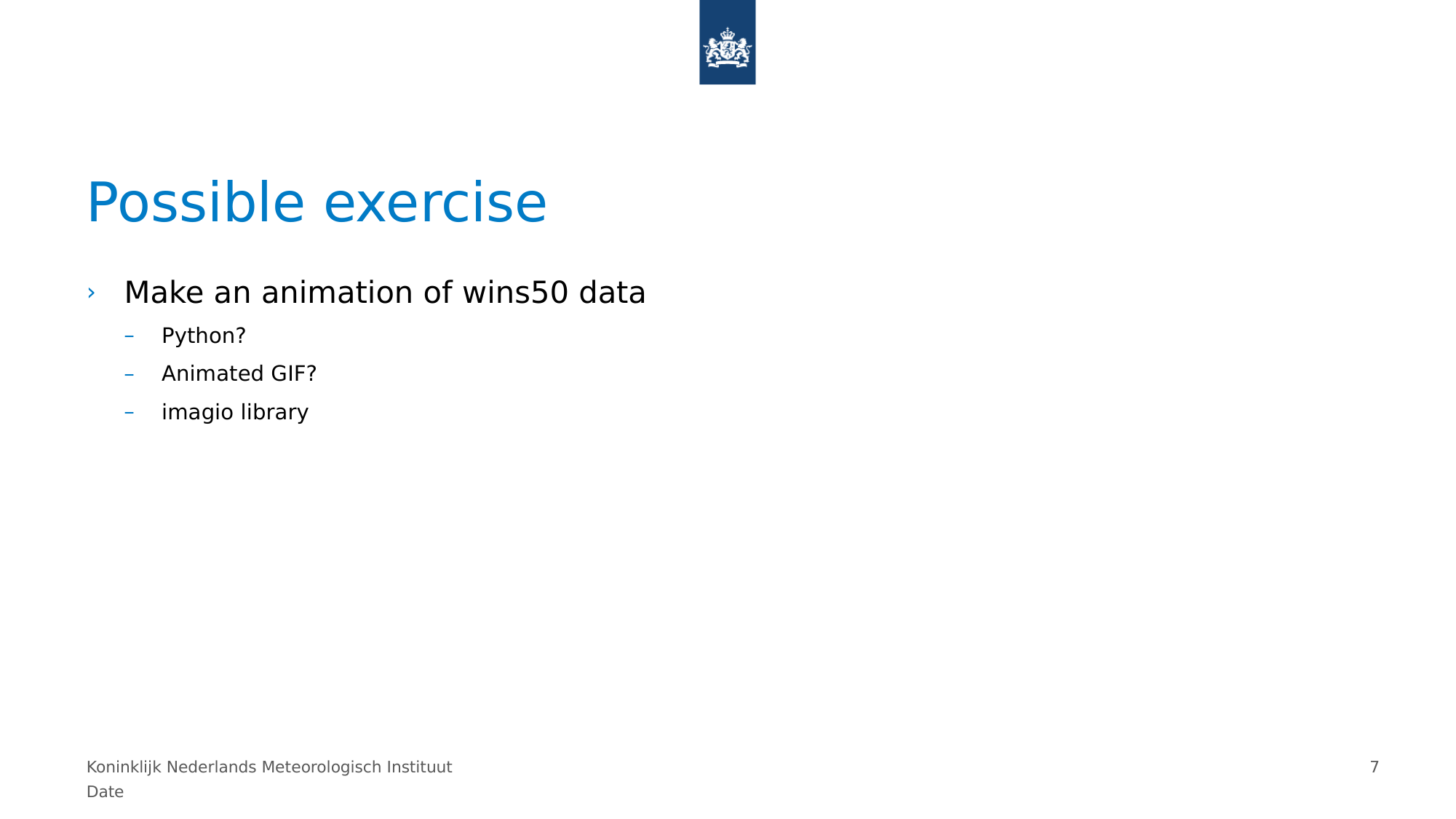

Possible exercise
Make an animation of wins50 data
Python?
Animated GIF?
imagio library

Koninklijk Nederlands Meteorologisch Instituut
7
Date